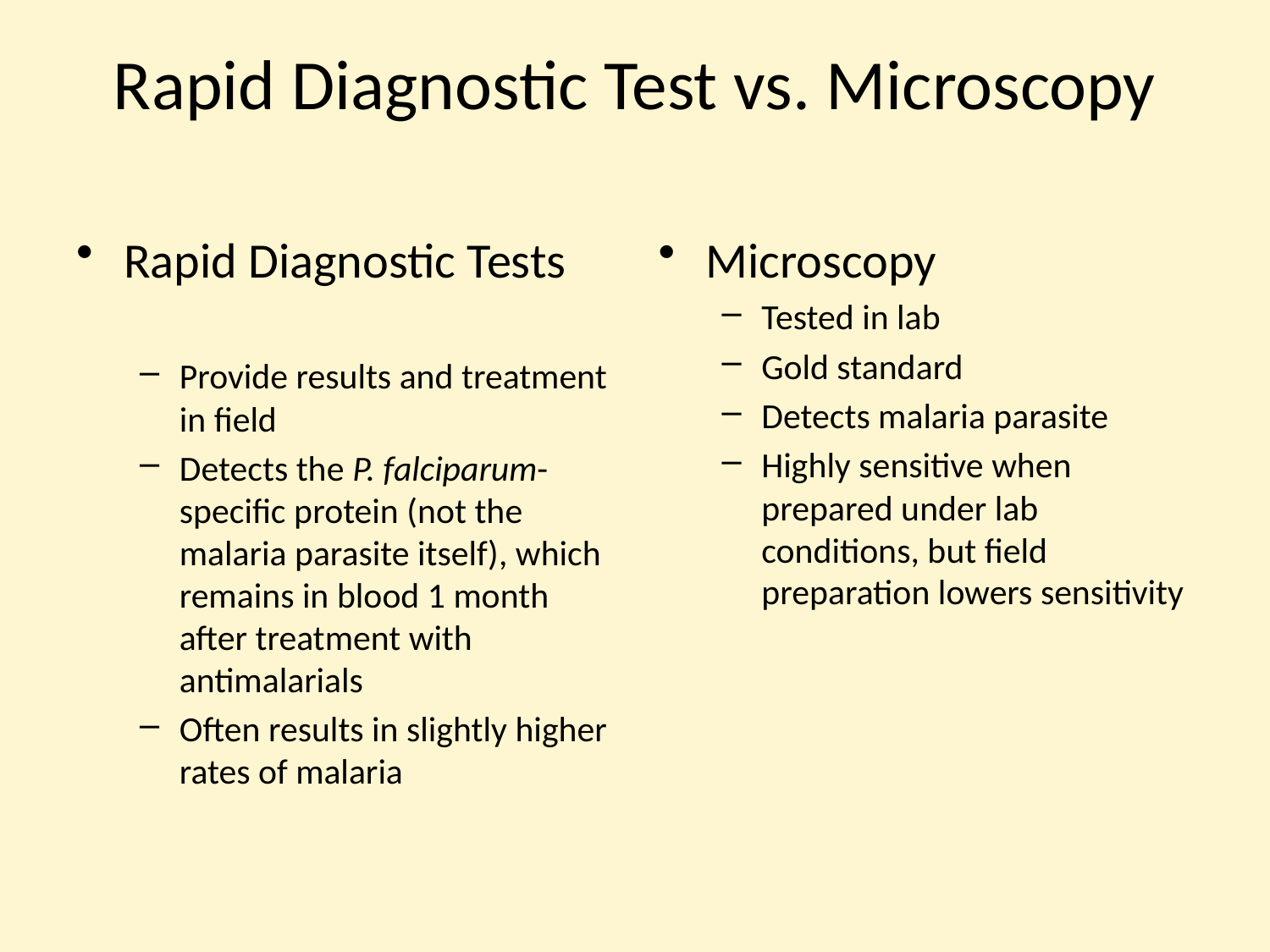

# Rapid Diagnostic Test vs. Microscopy
Rapid Diagnostic Tests
Provide results and treatment in field
Detects the P. falciparum-specific protein (not the malaria parasite itself), which remains in blood 1 month after treatment with antimalarials
Often results in slightly higher rates of malaria

Microscopy
Tested in lab
Gold standard
Detects malaria parasite
Highly sensitive when prepared under lab conditions, but field preparation lowers sensitivity